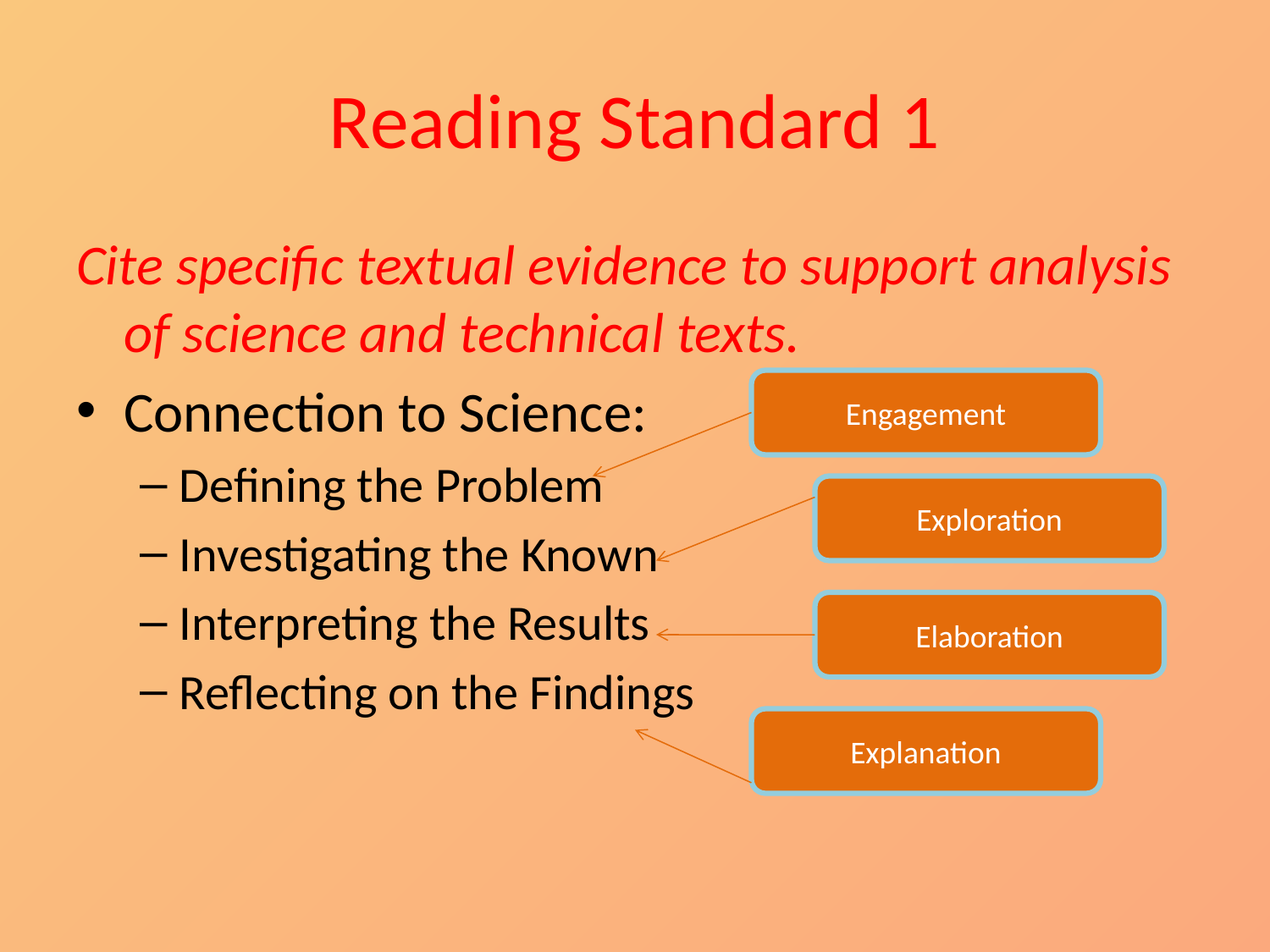

# Reading Standard 1
Cite specific textual evidence to support analysis of science and technical texts.
Connection to Science:
Defining the Problem
Investigating the Known
Interpreting the Results
Reflecting on the Findings
Engagement
Exploration
Elaboration
Explanation